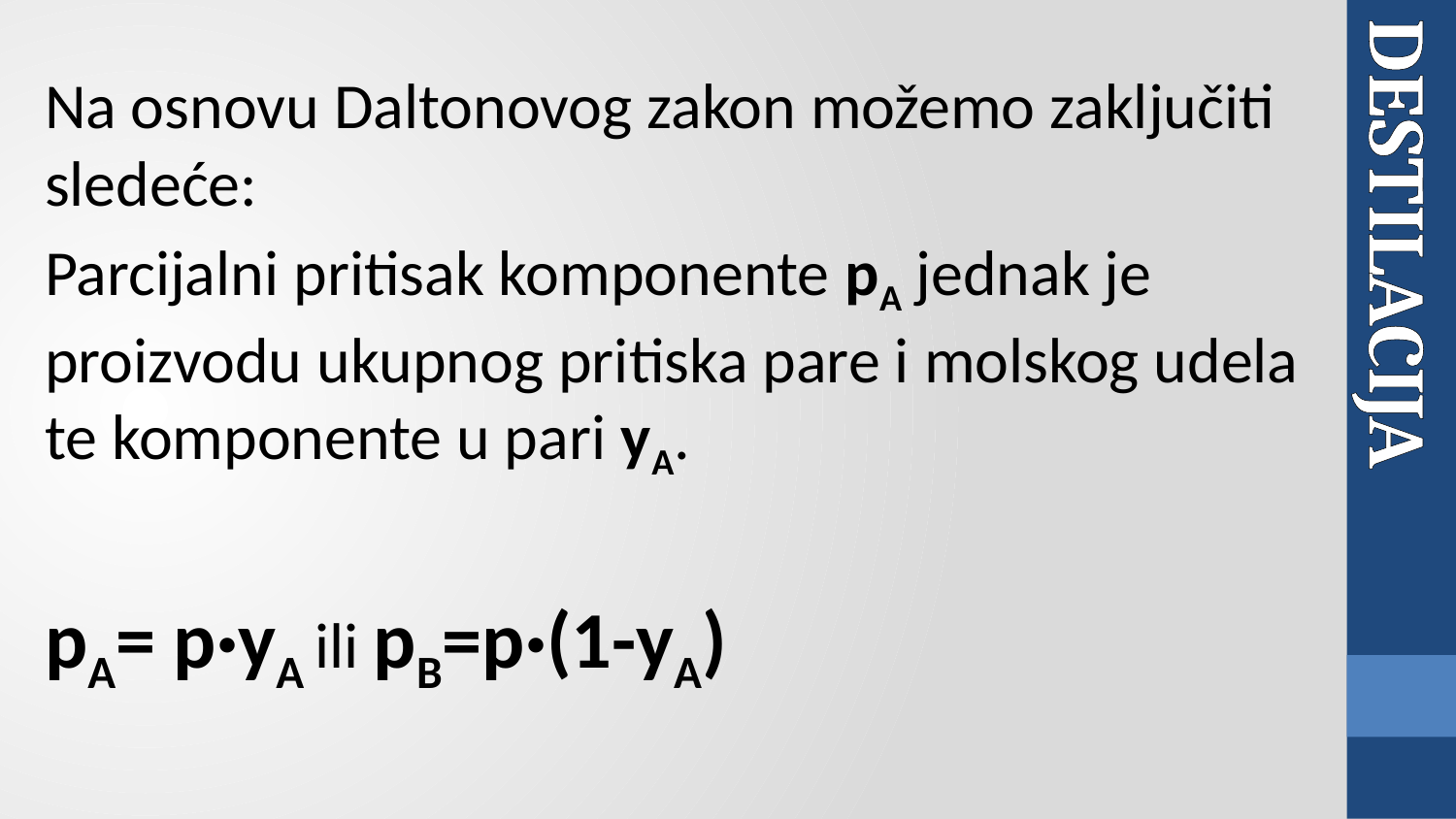

Na osnovu Daltonovog zakon možemo zaključiti sledeće:
Parcijalni pritisak komponente pA jednak je proizvodu ukupnog pritiska pare i molskog udela te komponente u pari yA.

pA= p·yA ili pB=p·(1-yA)
# DESTILACIJA